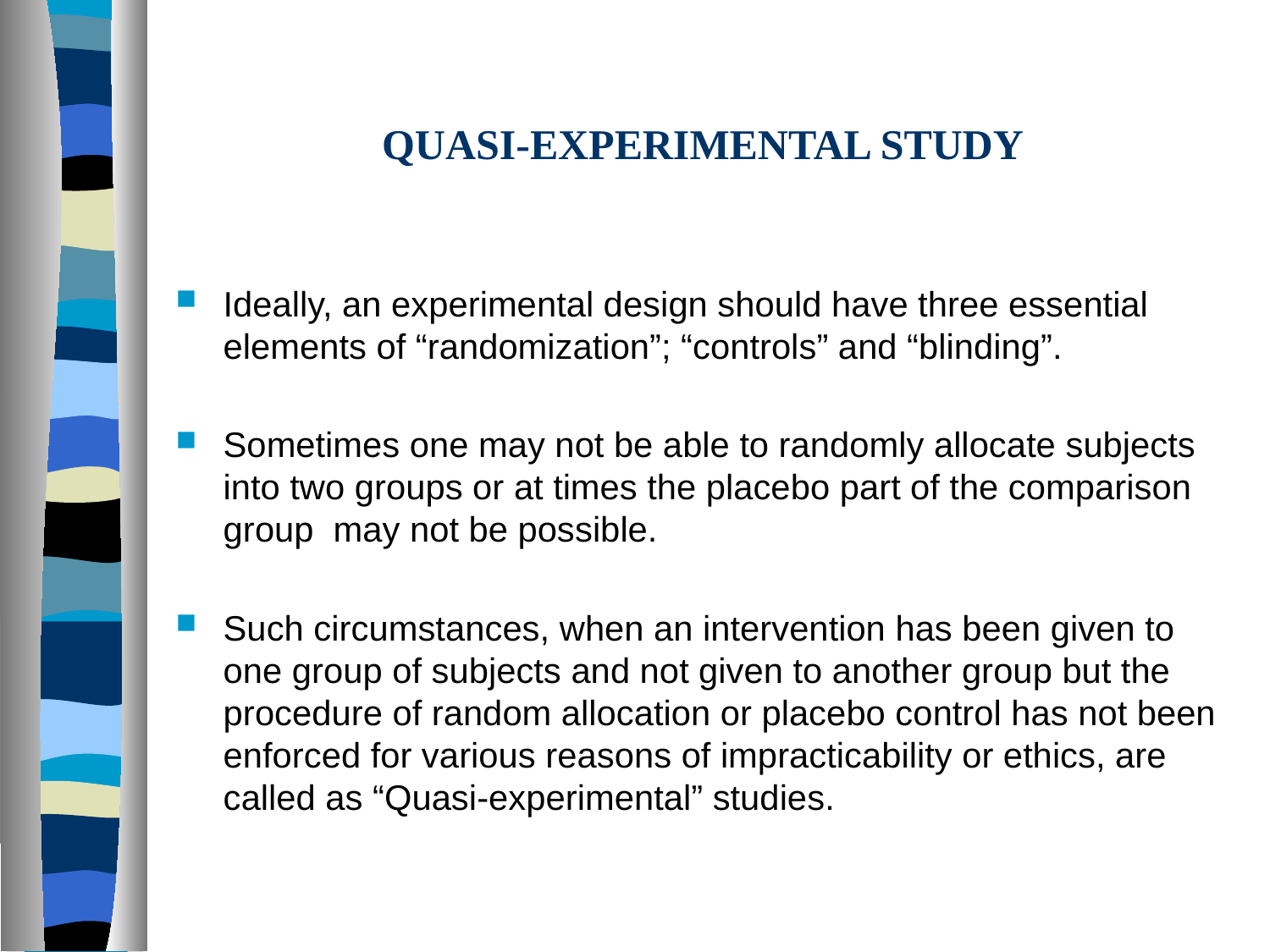

# QUASI-EXPERIMENTAL STUDY
Ideally, an experimental design should have three essential elements of “randomization”; “controls” and “blinding”.

Sometimes one may not be able to randomly allocate subjects into two groups or at times the placebo part of the comparison group  may not be possible.

Such circumstances, when an intervention has been given to one group of subjects and not given to another group but the procedure of random allocation or placebo control has not been enforced for various reasons of impracticability or ethics, are called as “Quasi-experimental” studies.